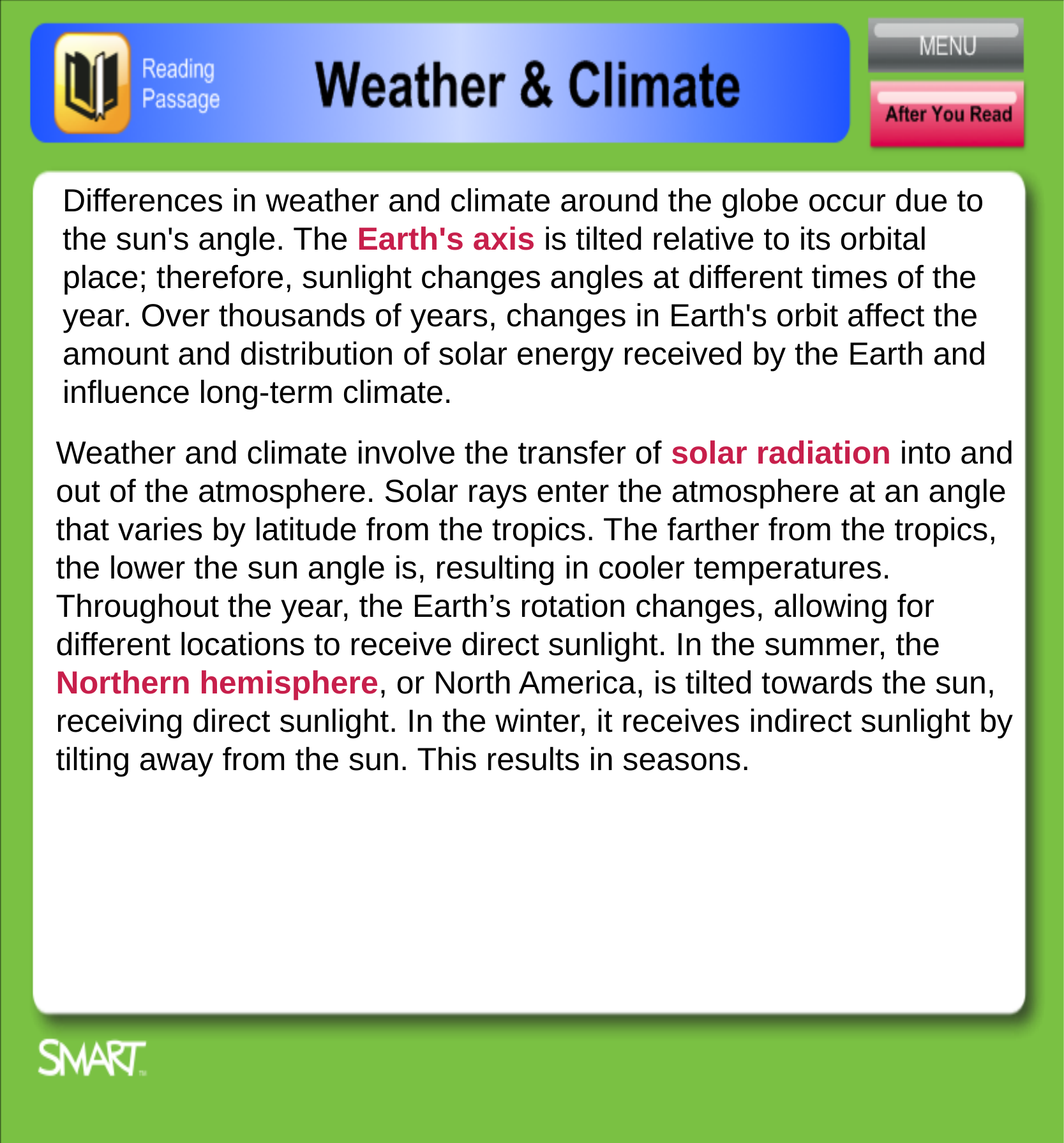

Differences in weather and climate around the globe occur due to the sun's angle. The Earth's axis is tilted relative to its orbital place; therefore, sunlight changes angles at different times of the year. Over thousands of years, changes in Earth's orbit affect the amount and distribution of solar energy received by the Earth and influence long-term climate.
Weather and climate involve the transfer of solar radiation into and out of the atmosphere. Solar rays enter the atmosphere at an angle that varies by latitude from the tropics. The farther from the tropics, the lower the sun angle is, resulting in cooler temperatures. Throughout the year, the Earth’s rotation changes, allowing for different locations to receive direct sunlight. In the summer, the Northern hemisphere, or North America, is tilted towards the sun, receiving direct sunlight. In the winter, it receives indirect sunlight by tilting away from the sun. This results in seasons.